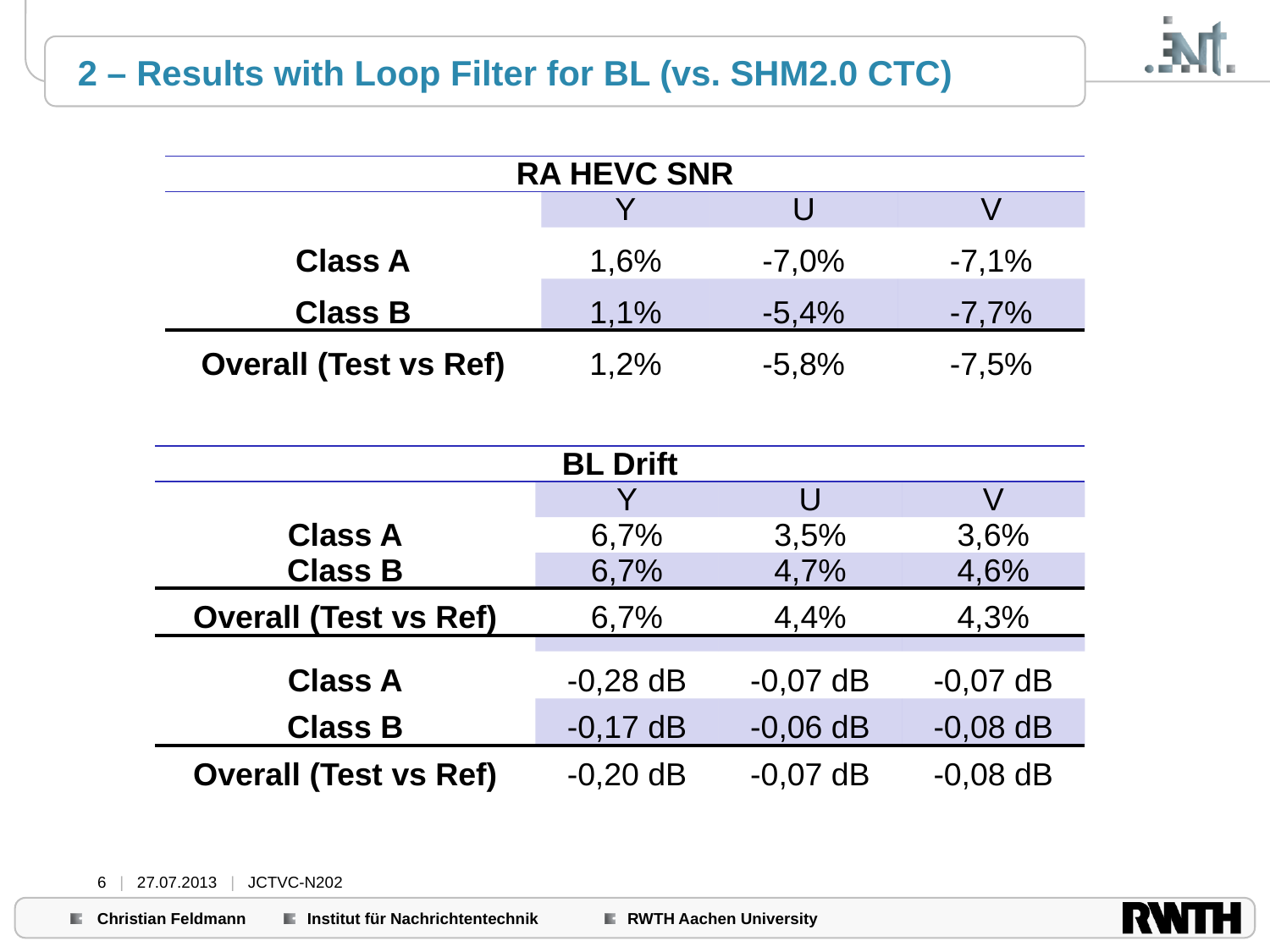

# 2 – Results with Loop Filter for BL (vs. SHM2.0 CTC)
| RA HEVC SNR |  |  |  |
| --- | --- | --- | --- |
|  | Y | U | V |
| Class A | 1,6% | -7,0% | -7,1% |
| Class B | 1,1% | -5,4% | -7,7% |
| Overall (Test vs Ref) | 1,2% | -5,8% | -7,5% |
| BL Drift |  |  |  |
| --- | --- | --- | --- |
|  | Y | U | V |
| Class A | 6,7% | 3,5% | 3,6% |
| Class B | 6,7% | 4,7% | 4,6% |
| Overall (Test vs Ref) | 6,7% | 4,4% | 4,3% |
|  |  |  |  |
| Class A | -0,28 dB | -0,07 dB | -0,07 dB |
| Class B | -0,17 dB | -0,06 dB | -0,08 dB |
| Overall (Test vs Ref) | -0,20 dB | -0,07 dB | -0,08 dB |
6   |   27.07.2013   |   JCTVC-N202